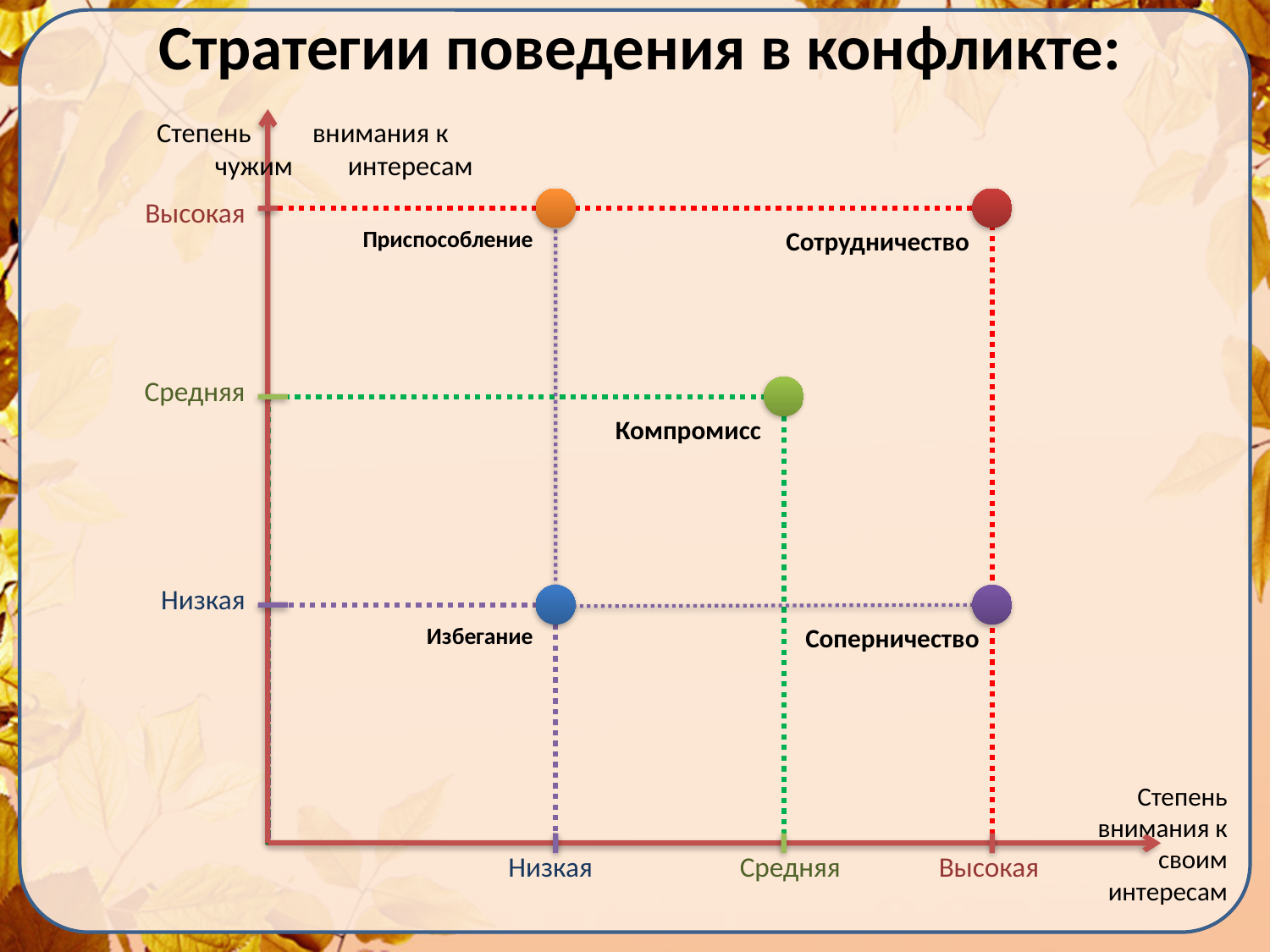

Стратегии поведения в конфликте:

Степень          внимания к     чужим         интересам
Высокая

Приспособление
Сотрудничество
Средняя

Компромисс
Низкая

Избегание
Соперничество
Степень внимания к своим интересам
Низкая
Средняя
Высокая